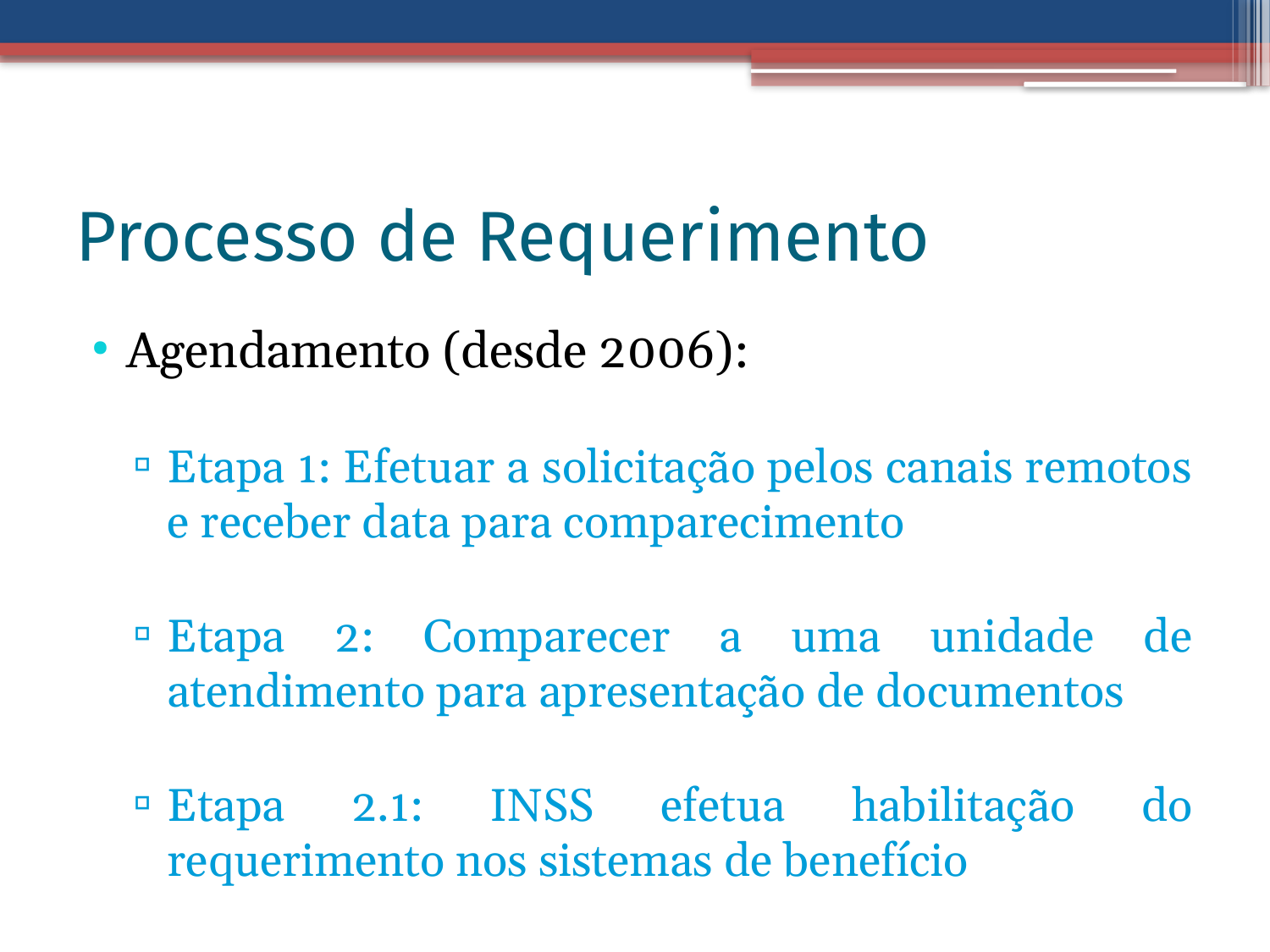

Processo de Requerimento
Agendamento (desde 2006):

Etapa 1: Efetuar a solicitação pelos canais remotos e receber data para comparecimento

Etapa 2: Comparecer a uma unidade de atendimento para apresentação de documentos

Etapa 2.1: INSS efetua habilitação do requerimento nos sistemas de benefício

Etapa 3: INSS emite decisão